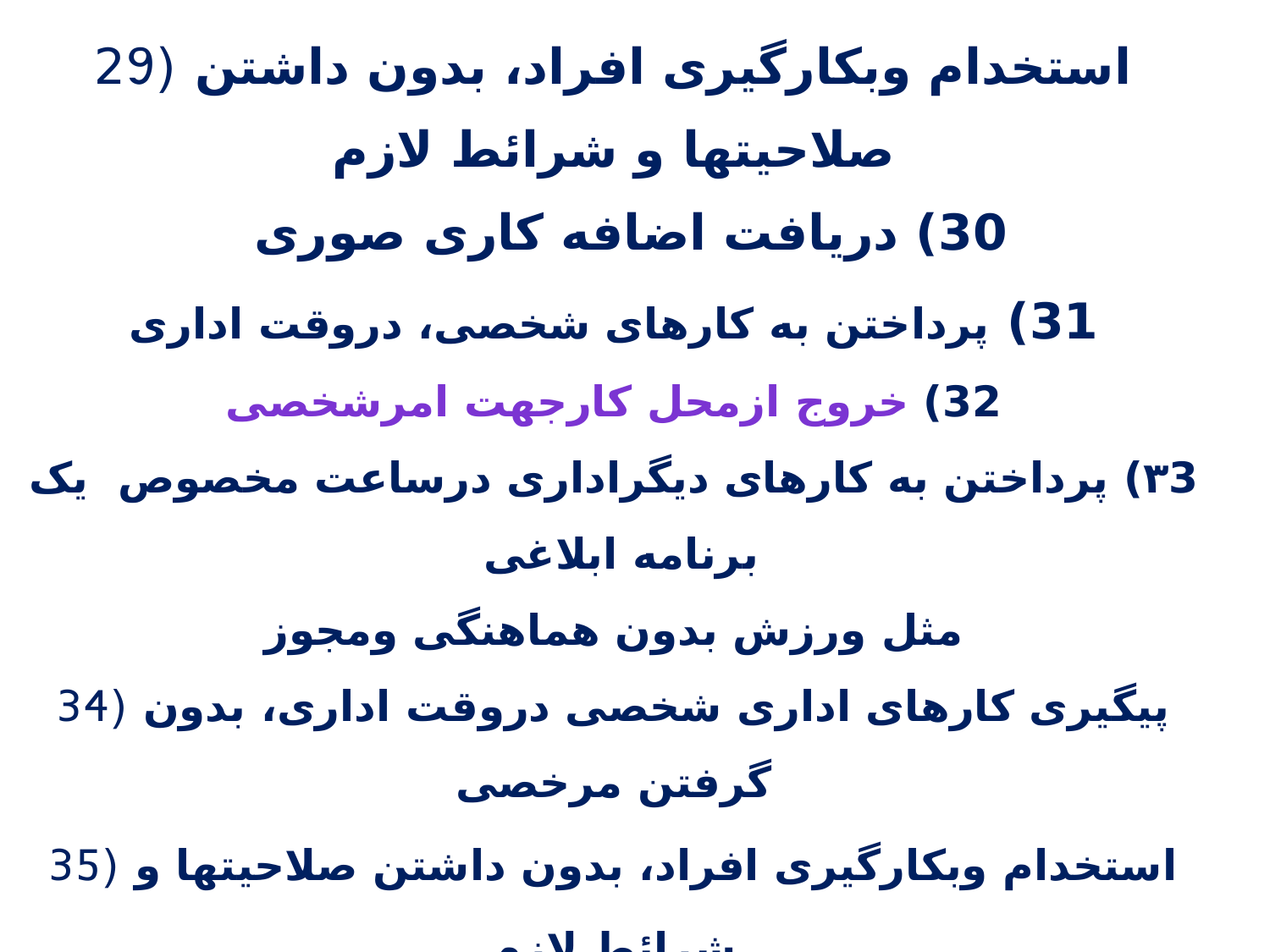

29) استخدام وبکارگیری افراد، بدون داشتن صلاحیتها و شرائط لازم
30) دریافت اضافه کاری صوری
31) پرداختن به کارهای شخصی، دروقت اداری
32) خروج ازمحل کارجهت امرشخصی
۳3) پرداختن به کارهای دیگراداری درساعت مخصوص  یک برنامه ابلاغی
مثل ورزش بدون هماهنگی ومجوز
34) پیگیری کارهای اداری شخصی دروقت اداری، بدون گرفتن مرخصی
35) استخدام وبکارگیری افراد، بدون داشتن صلاحیتها و شرائط لازم